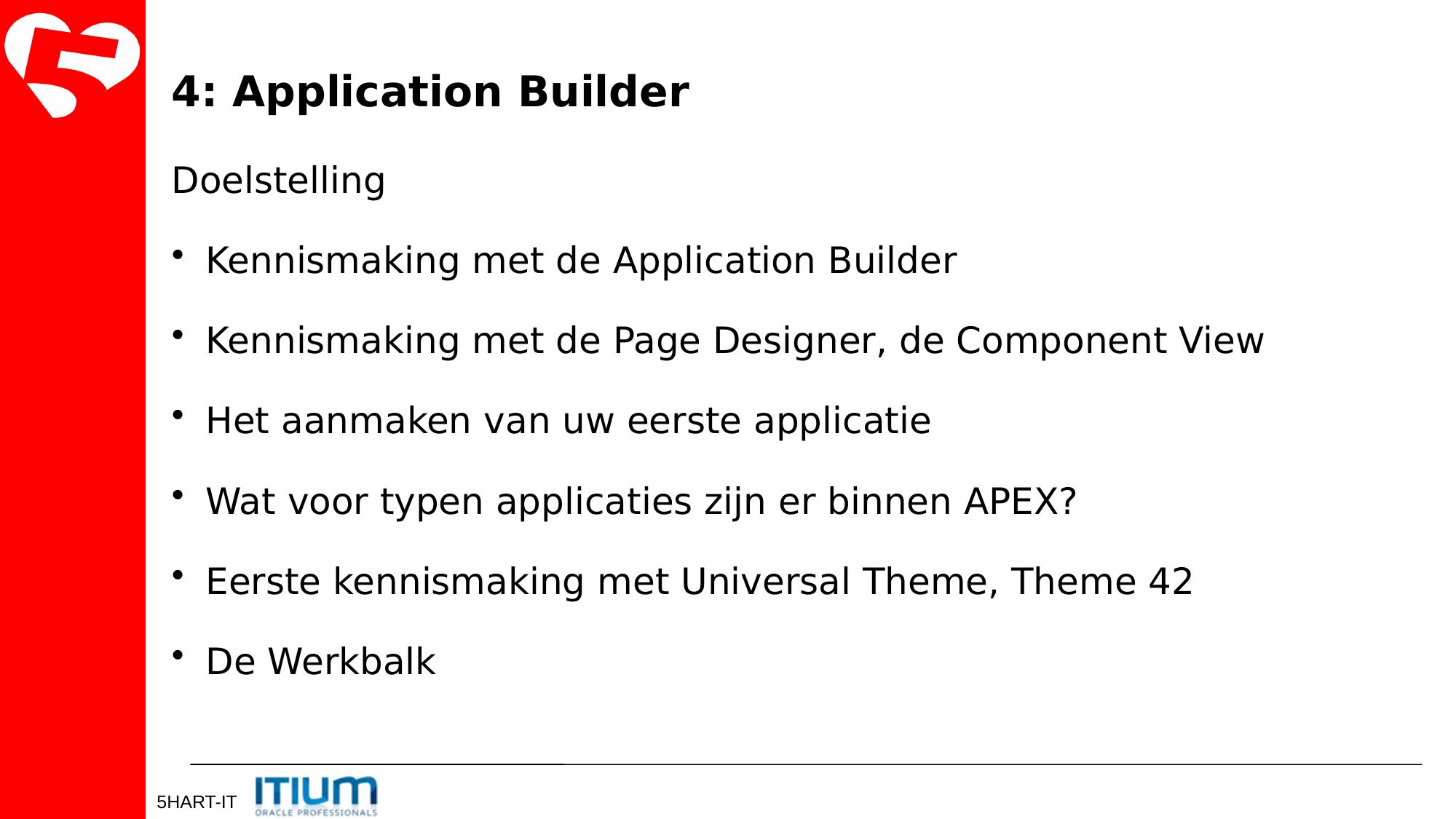

# 4: Application Builder
Doelstelling
Kennismaking met de Application Builder
Kennismaking met de Page Designer, de Component View
Het aanmaken van uw eerste applicatie
Wat voor typen applicaties zijn er binnen APEX?
Eerste kennismaking met Universal Theme, Theme 42
De Werkbalk